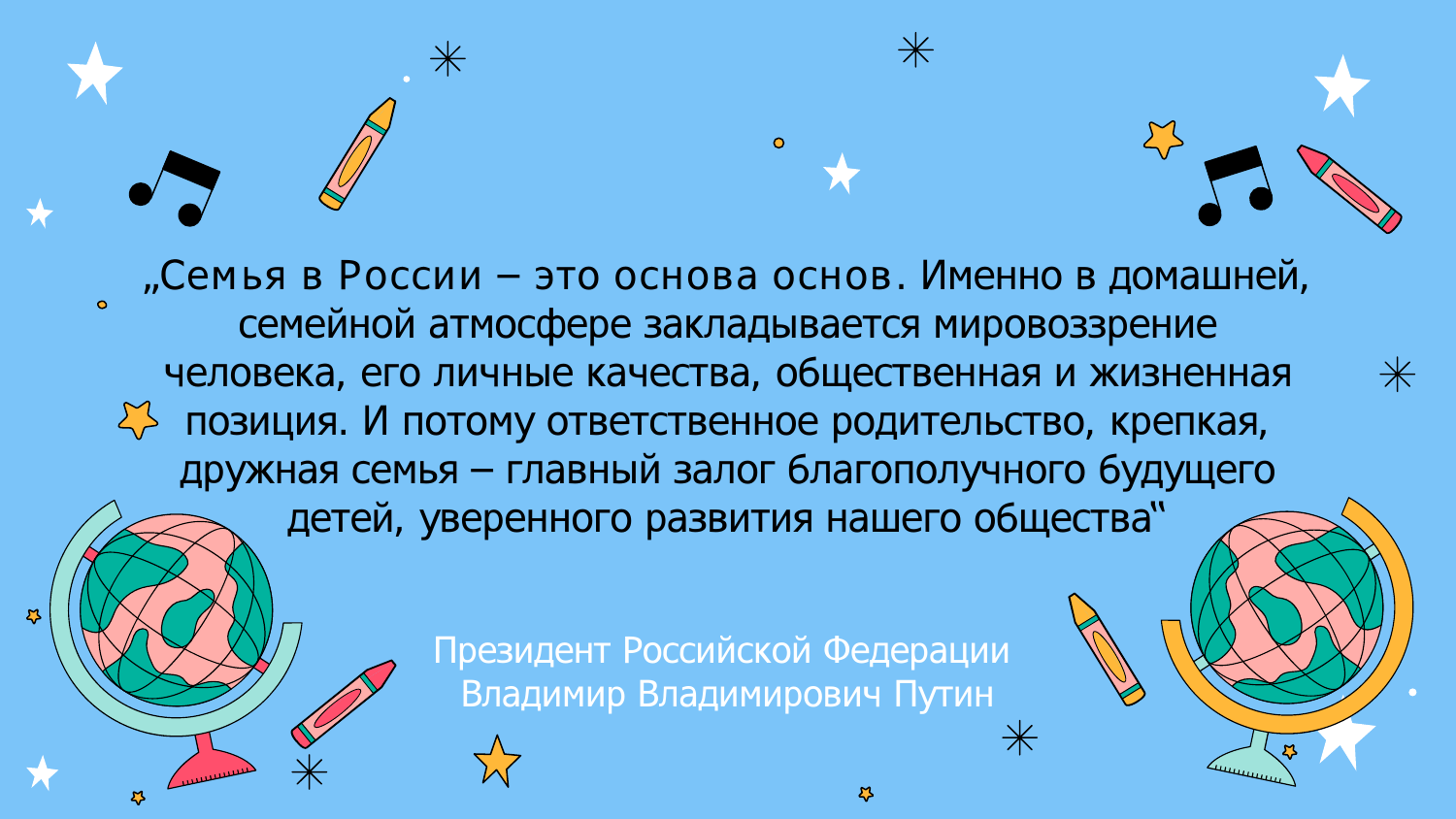

„Семья в России – это основа основ. Именно в домашней, семейной атмосфере закладывается мировоззрение человека, его личные качества, общественная и жизненная позиция. И потому ответственное родительство, крепкая, дружная семья – главный залог благополучного будущего детей, уверенного развития нашего общества“

# Президент Российской Федерации Владимир Владимирович Путин